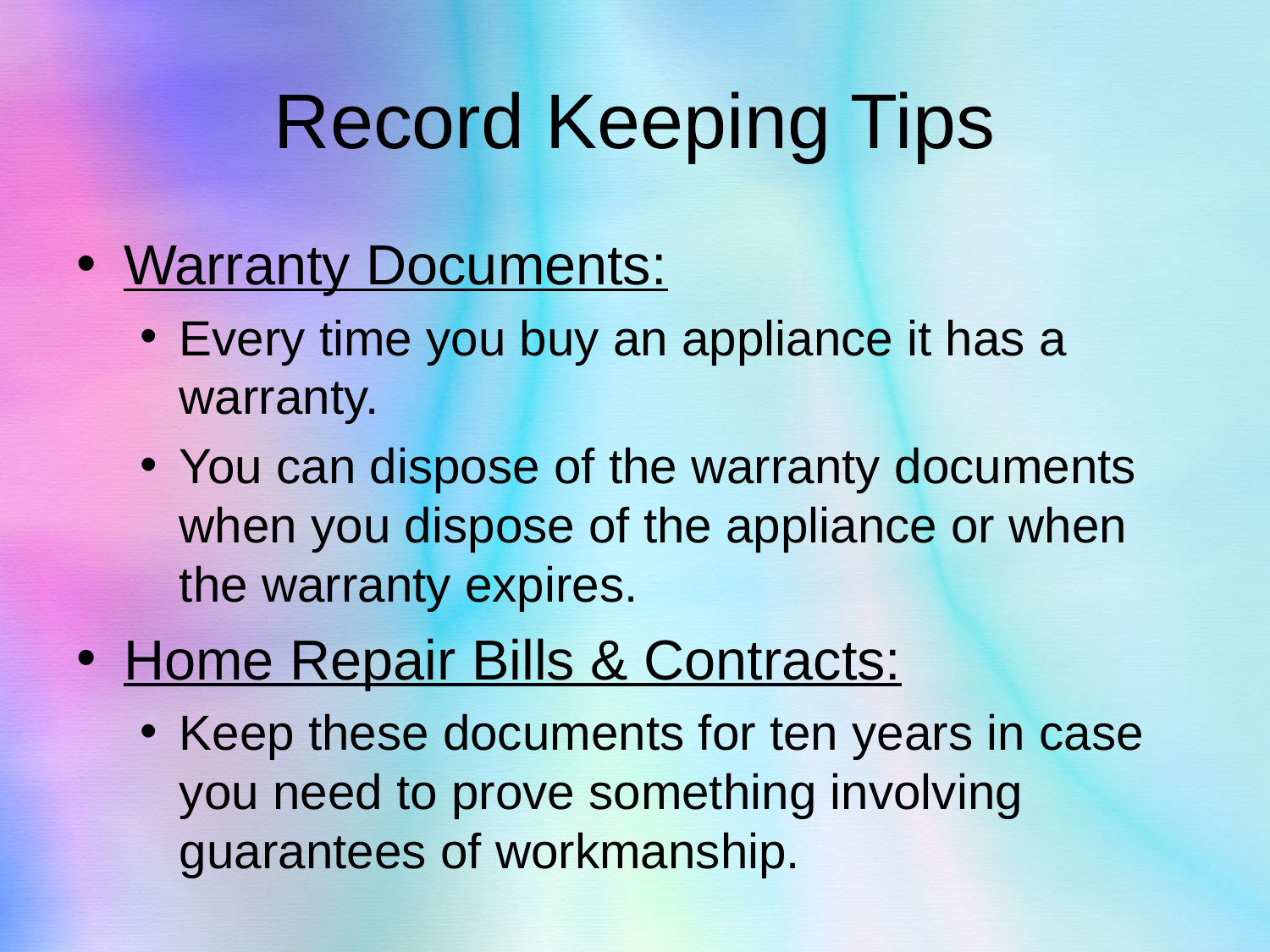

# Record Keeping Tips
Warranty Documents:
Every time you buy an appliance it has a warranty.
You can dispose of the warranty documents when you dispose of the appliance or when the warranty expires.
Home Repair Bills & Contracts:
Keep these documents for ten years in case you need to prove something involving guarantees of workmanship.